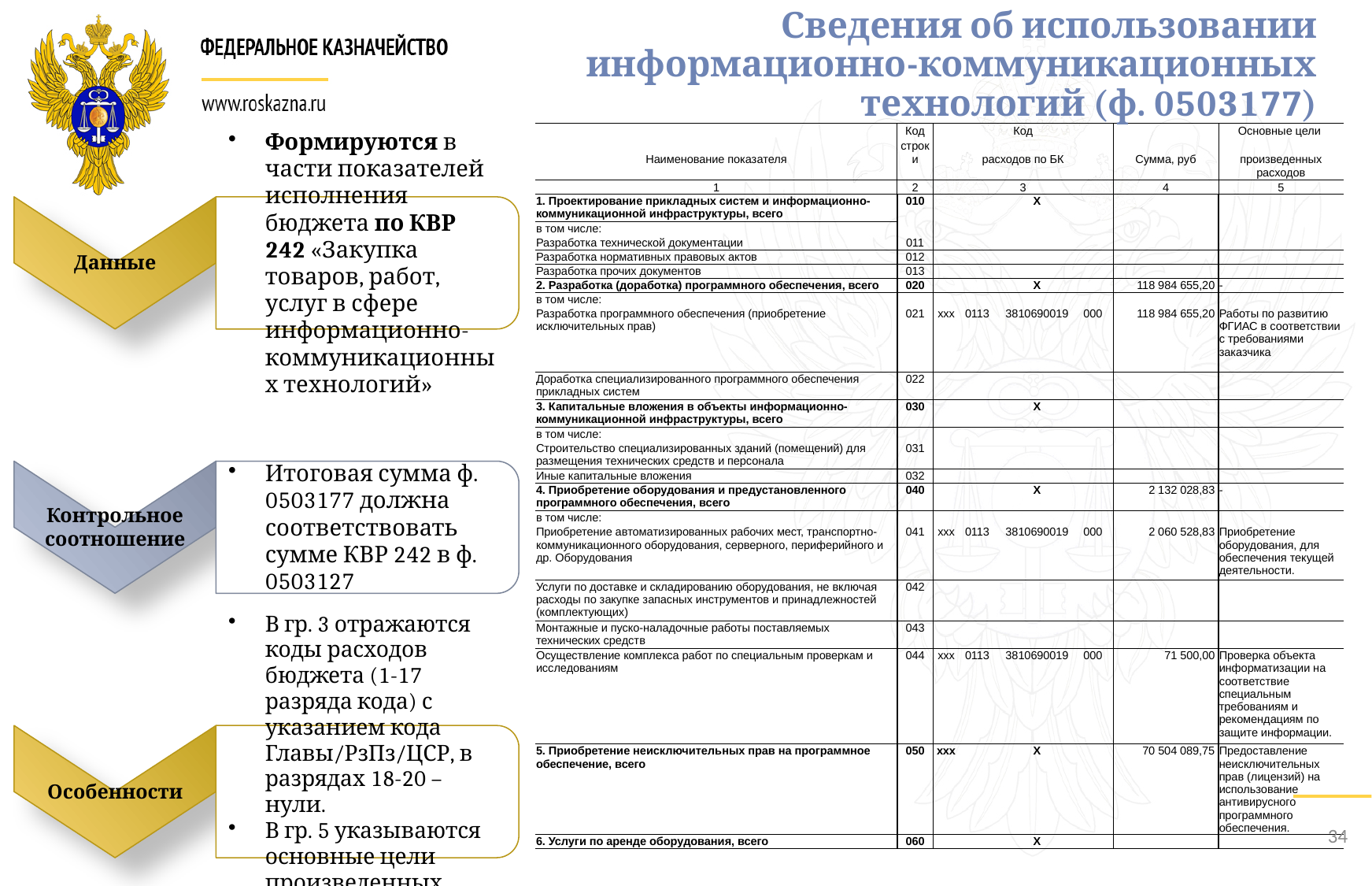

Сведения об использовании информационно-коммуникационных технологий (ф. 0503177)
|  | Код | Код |  |  |  |  |  | Основные цели |
| --- | --- | --- | --- | --- | --- | --- | --- | --- |
| Наименование показателя | строки | расходов по БК |  |  |  |  | Сумма, руб | произведенных |
|  |  |  |  |  |  |  |  | расходов |
| 1 | 2 | 3 |  |  |  |  | 4 | 5 |
| 1. Проектирование прикладных систем и информационно-коммуникационной инфраструктуры, всего | 010 |  |  | X |  |  |  |  |
| в том числе: |  |  |  |  |  |  |  |  |
| Разработка технической документации | 011 |  |  |  |  |  |  |  |
| Разработка нормативных правовых актов | 012 |  |  |  |  |  |  |  |
| Разработка прочих документов | 013 |  |  |  |  |  |  |  |
| 2. Разработка (доработка) программного обеспечения, всего | 020 |  |  | X |  |  | 118 984 655,20 | - |
| в том числе: |  |  |  |  |  |  |  |  |
| Разработка программного обеспечения (приобретение исключительных прав) | 021 | xxx | 0113 | 3810690019 | 000 |  | 118 984 655,20 | Работы по развитию ФГИАС в соответствии с требованиями заказчика |
| Доработка специализированного программного обеспечения прикладных систем | 022 |  |  |  |  |  |  |  |
| 3. Капитальные вложения в объекты информационно-коммуникационной инфраструктуры, всего | 030 |  |  | X |  |  |  |  |
| в том числе: |  |  |  |  |  |  |  |  |
| Строительство специализированных зданий (помещений) для размещения технических средств и персонала | 031 |  |  |  |  |  |  |  |
| Иные капитальные вложения | 032 |  |  |  |  |  |  |  |
| 4. Приобретение оборудования и предустановленного программного обеспечения, всего | 040 |  |  | X |  |  | 2 132 028,83 | - |
| в том числе: |  |  |  |  |  |  |  |  |
| Приобретение автоматизированных рабочих мест, транспортно-коммуникационного оборудования, серверного, периферийного и др. Оборудования | 041 | xxx | 0113 | 3810690019 | 000 |  | 2 060 528,83 | Приобретение оборудования, для обеспечения текущей деятельности. |
| Услуги по доставке и складированию оборудования, не включая расходы по закупке запасных инструментов и принадлежностей (комплектующих) | 042 |  |  |  |  |  |  |  |
| Монтажные и пуско-наладочные работы поставляемых технических средств | 043 |  |  |  |  |  |  |  |
| Осуществление комплекса работ по специальным проверкам и исследованиям | 044 | xxx | 0113 | 3810690019 | 000 |  | 71 500,00 | Проверка объекта информатизации на соответствие специальным требованиям и рекомендациям по защите информации. |
| 5. Приобретение неисключительных прав на программное обеспечение, всего | 050 | xxx |  | X |  |  | 70 504 089,75 | Предоставление неисключительных прав (лицензий) на использование антивирусного программного обеспечения. |
| 6. Услуги по аренде оборудования, всего | 060 |  |  | X |  |  |  |  |
Контрольное соотношение
Данные
Особенности
Формируются в части показателей исполнения бюджета по КВР 242 «Закупка товаров, работ, услуг в сфере информационно-коммуникационных технологий»
Итоговая сумма ф. 0503177 должна соответствовать сумме КВР 242 в ф. 0503127
В гр. 3 отражаются коды расходов бюджета (1-17 разряда кода) с указанием кода Главы/РзПз/ЦСР, в разрядах 18-20 – нули.
34